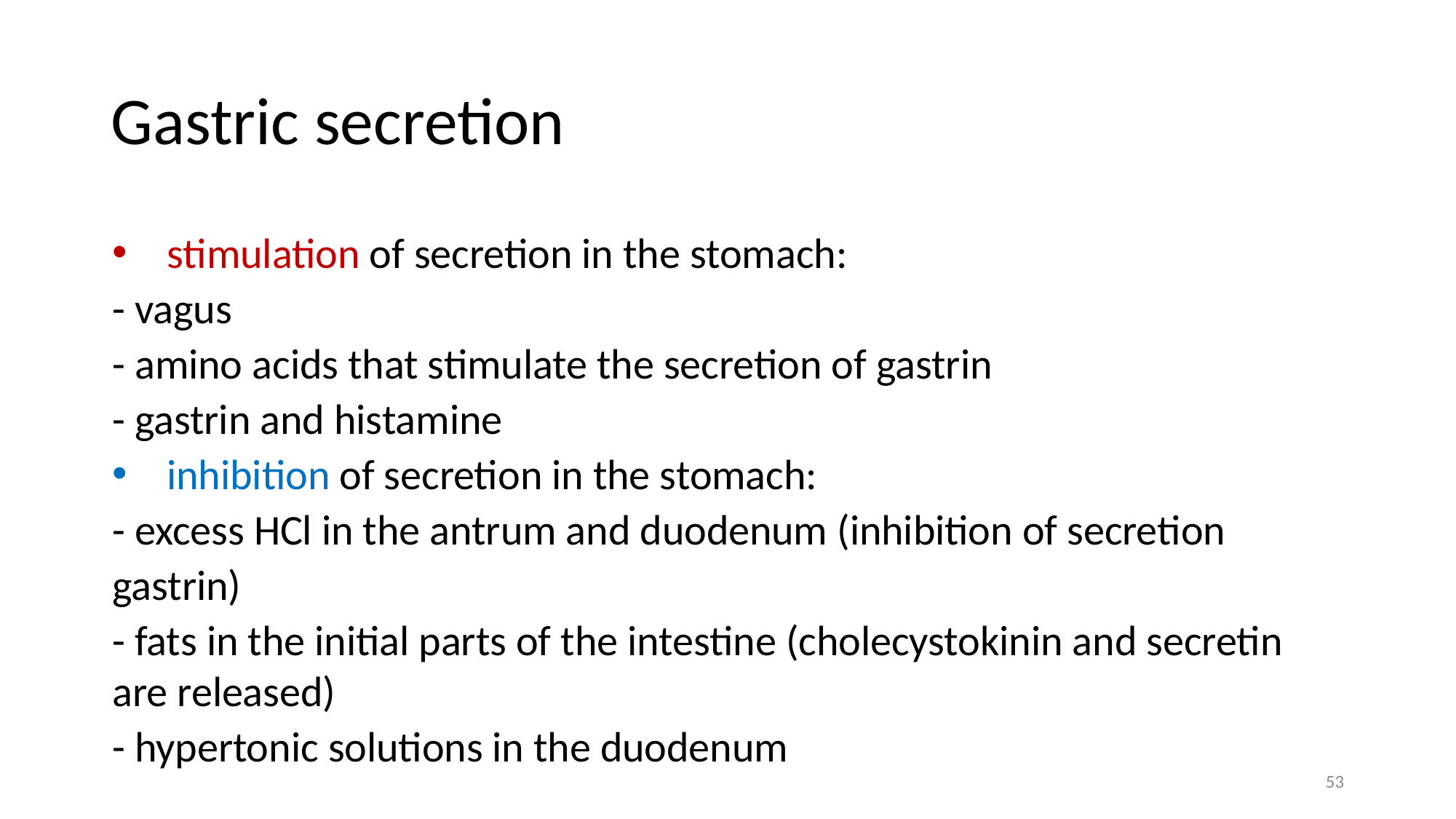

# Gastric secretion
stimulation of secretion in the stomach:
- vagus
- amino acids that stimulate the secretion of gastrin
- gastrin and histamine
inhibition of secretion in the stomach:
- excess HCl in the antrum and duodenum (inhibition of secretion
gastrin)
- fats in the initial parts of the intestine (cholecystokinin and secretin are released)
- hypertonic solutions in the duodenum
53